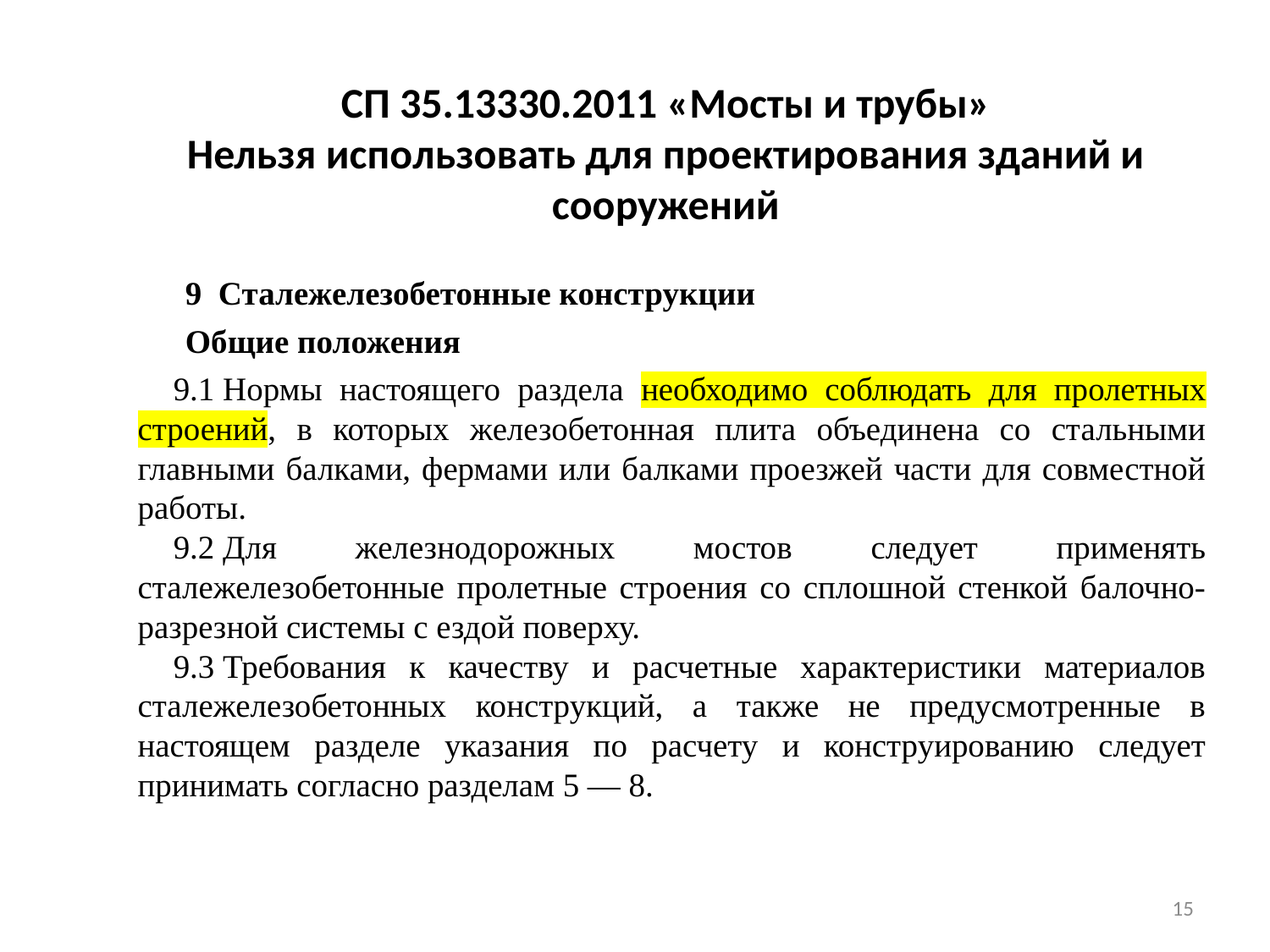

СП 35.13330.2011 «Мосты и трубы»
Нельзя использовать для проектирования зданий и сооружений
9  Сталежелезобетонные конструкции
Общие положения
9.1 Нормы настоящего раздела необходимо соблюдать для пролетных строений, в которых железобетонная плита объединена со стальными главными балками, фермами или балками проезжей части для совместной работы.
9.2 Для железнодорожных мостов следует применять сталежелезобетонные пролетные строения со сплошной стенкой балочно-разрезной системы с ездой поверху.
9.3 Требования к качеству и расчетные характеристики материалов сталежелезобетонных конструкций, а также не предусмотренные в настоящем разделе указания по расчету и конструированию следует принимать согласно разделам 5 — 8.
15